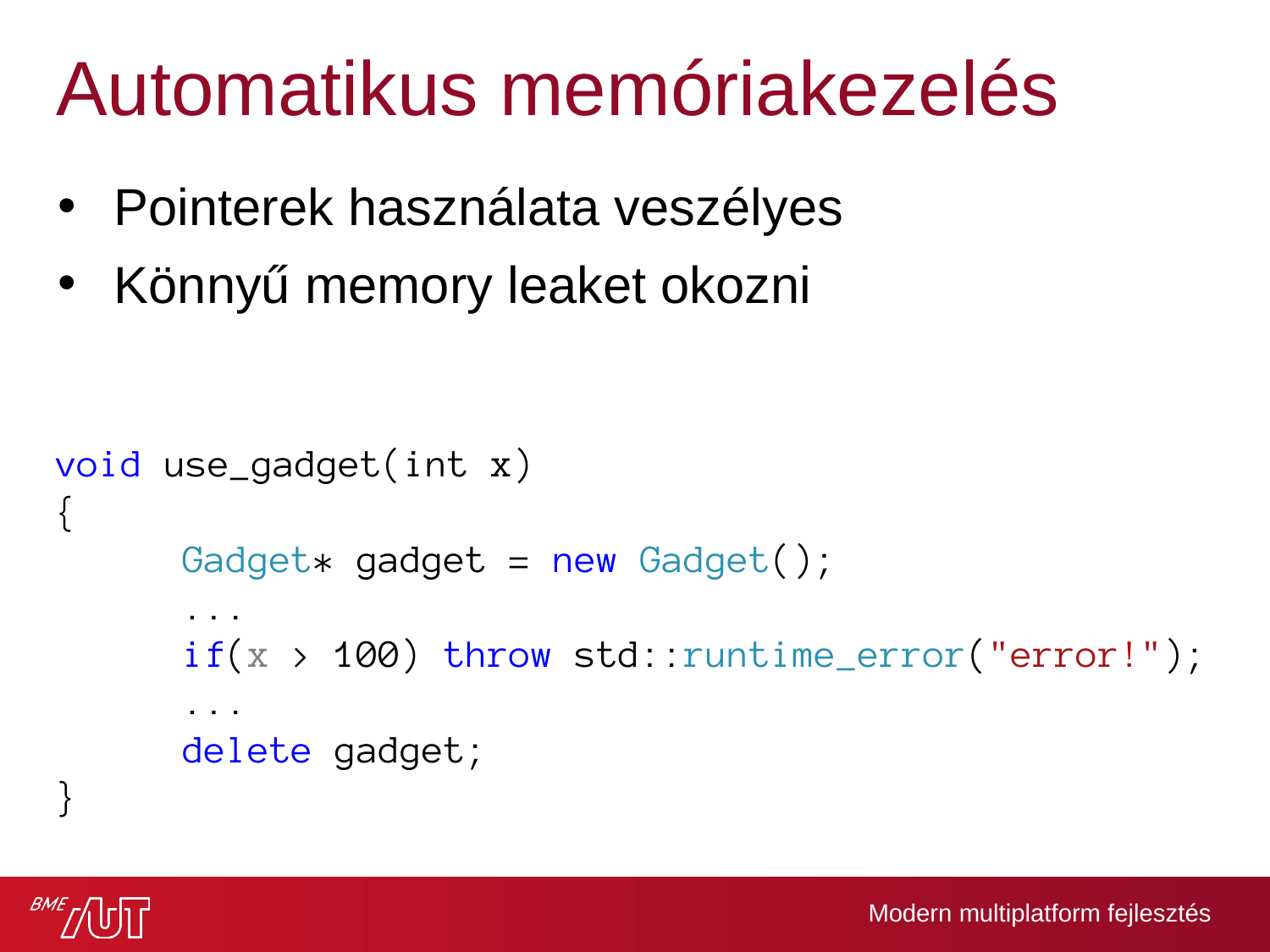

# Automatikus memóriakezelés
Pointerek használata veszélyes
Könnyű memory leaket okozni
void use_gadget(int x)
{
	Gadget* gadget = new Gadget();
	...
	if(x > 100) throw std::runtime_error("error!");
	...
	delete gadget;
}
Modern multiplatform fejlesztés